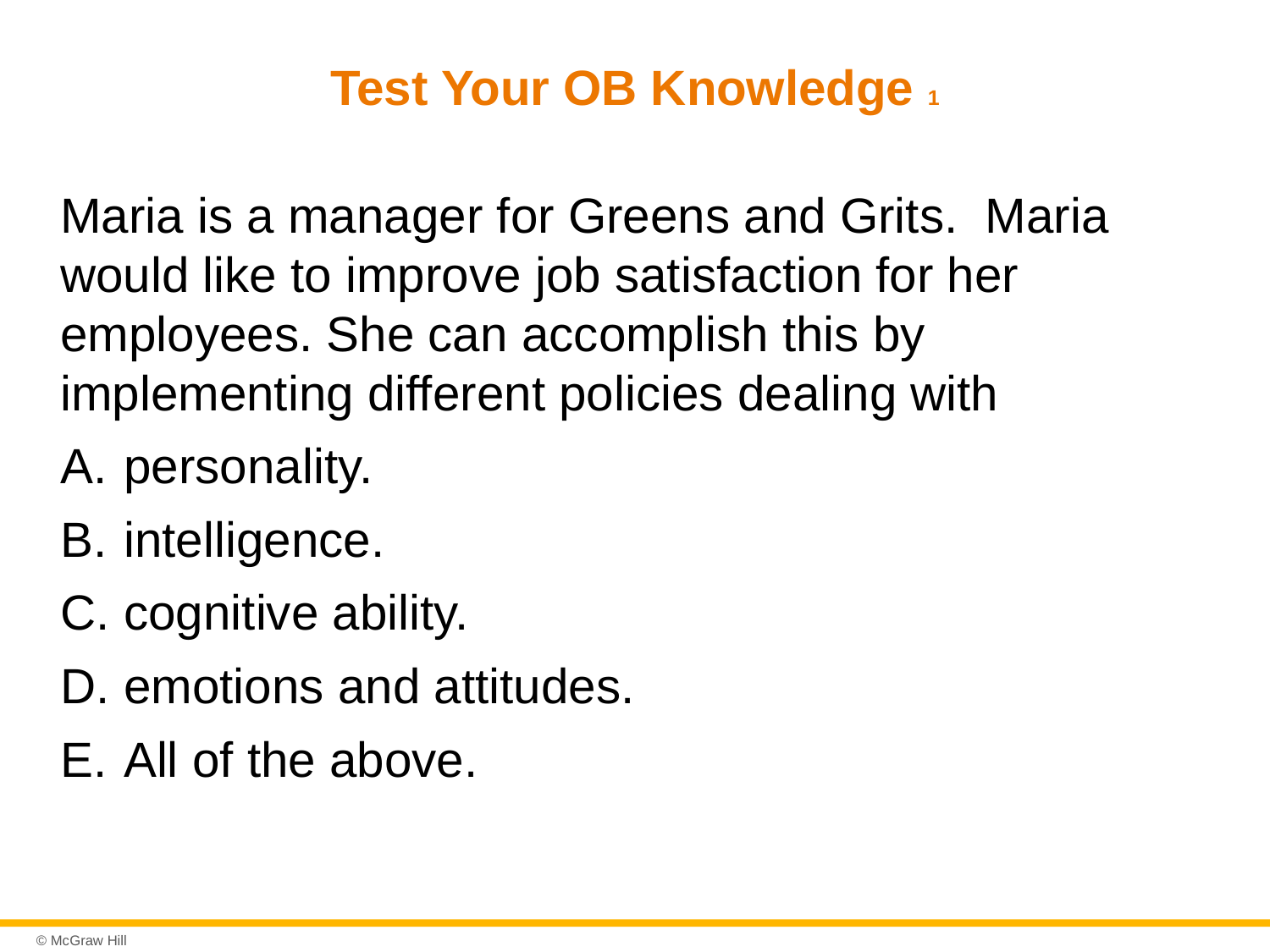

# Test Your OB Knowledge 1
Maria is a manager for Greens and Grits.  Maria would like to improve job satisfaction for her employees. She can accomplish this by implementing different policies dealing with
personality.
intelligence.
cognitive ability.
emotions and attitudes.
All of the above.